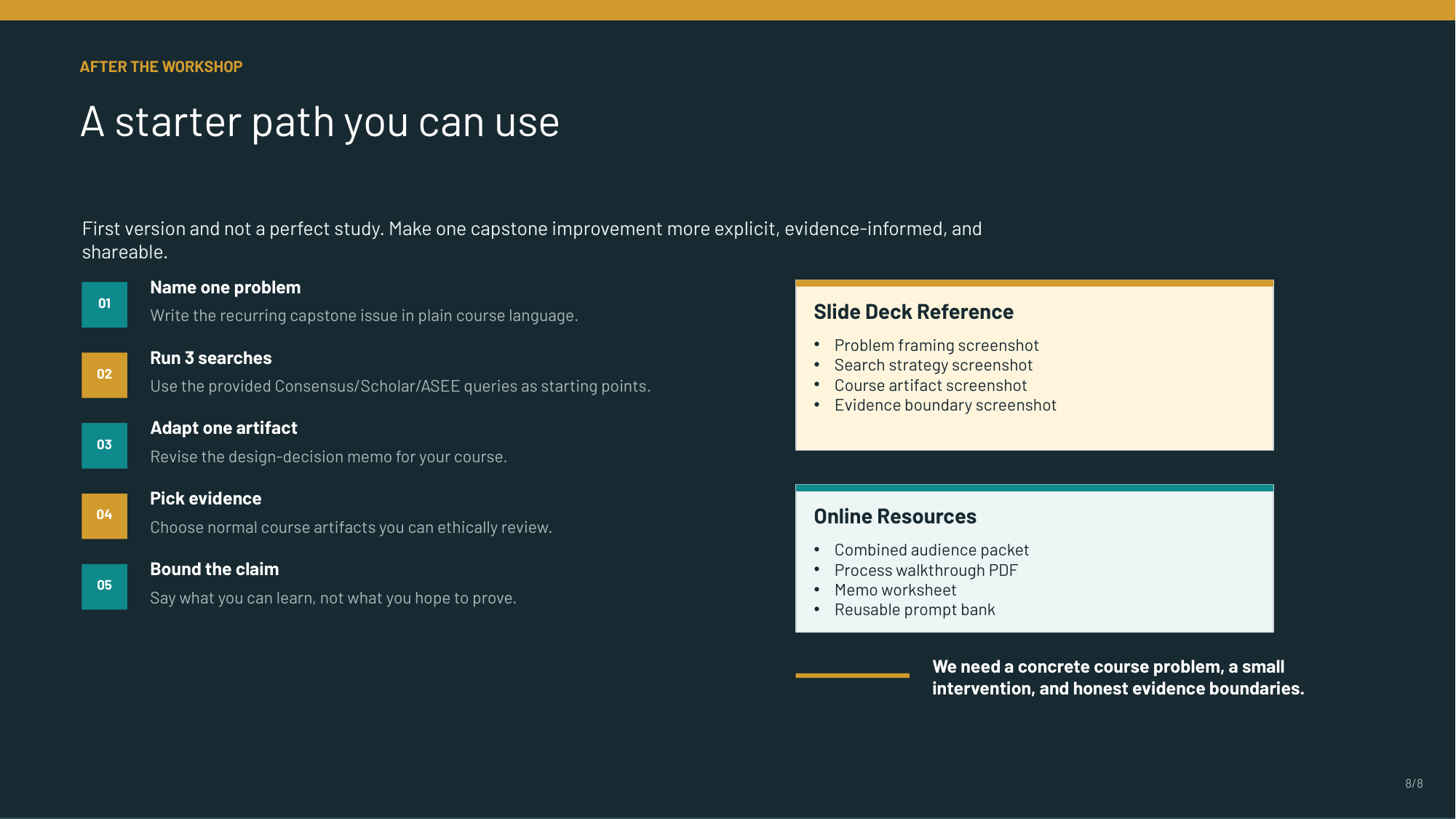

AFTER THE WORKSHOP
A starter path you can use
First version and not a perfect study. Make one capstone improvement more explicit, evidence-informed, and shareable.
Name one problem

01
Slide Deck Reference
Write the recurring capstone issue in plain course language.
Problem framing screenshot
Search strategy screenshot
Course artifact screenshot
Evidence boundary screenshot
Run 3 searches

02
Use the provided Consensus/Scholar/ASEE queries as starting points.
Adapt one artifact

03
Revise the design-decision memo for your course.

Pick evidence

Online Resources
04
Choose normal course artifacts you can ethically review.
Combined audience packet
Process walkthrough PDF
Memo worksheet
Reusable prompt bank
Bound the claim

05
Say what you can learn, not what you hope to prove.
We need a concrete course problem, a small intervention, and honest evidence boundaries.

8/8